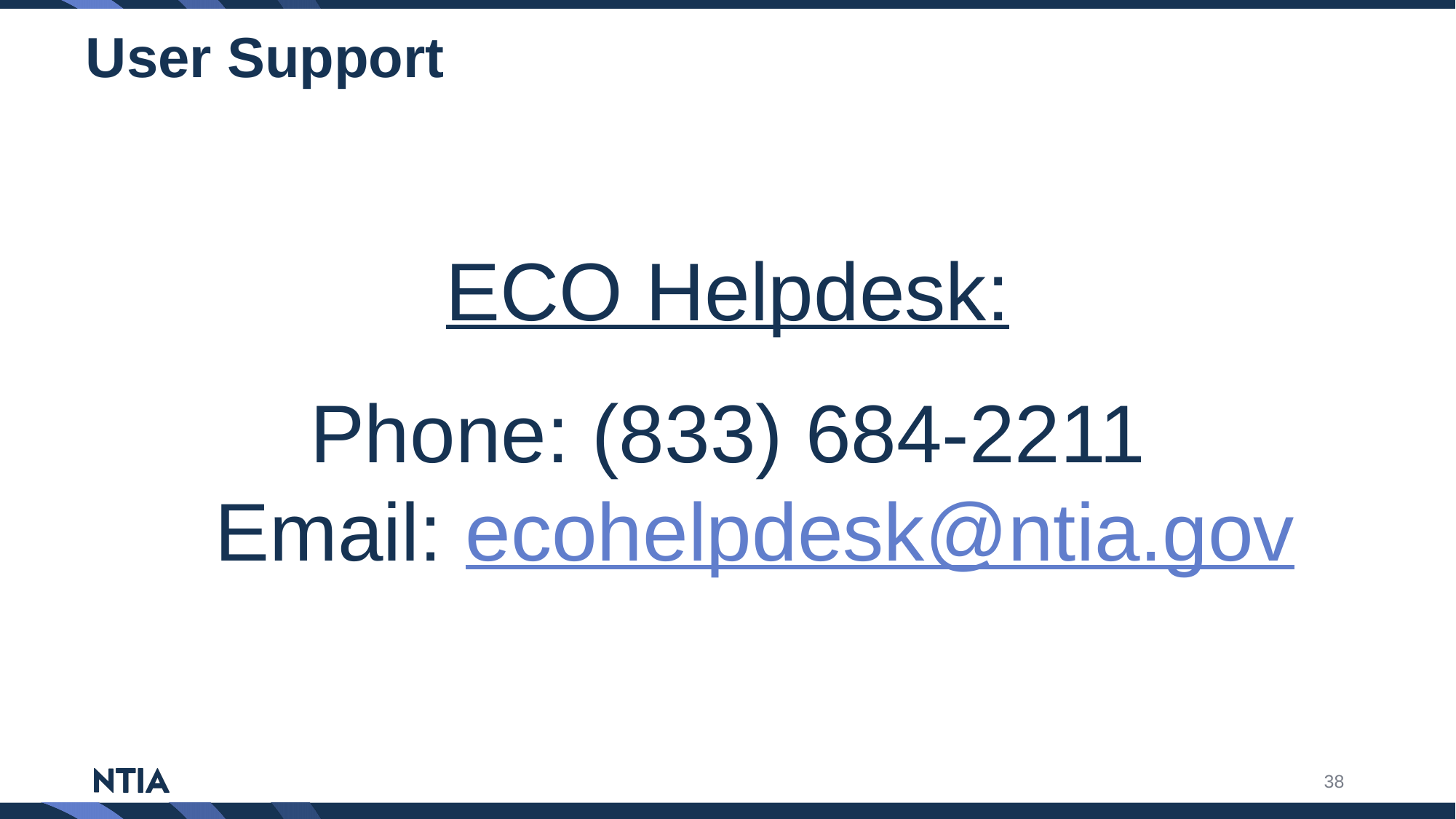

# User Support
ECO Helpdesk:
Phone: (833) 684-2211
Email: ecohelpdesk@ntia.gov
38